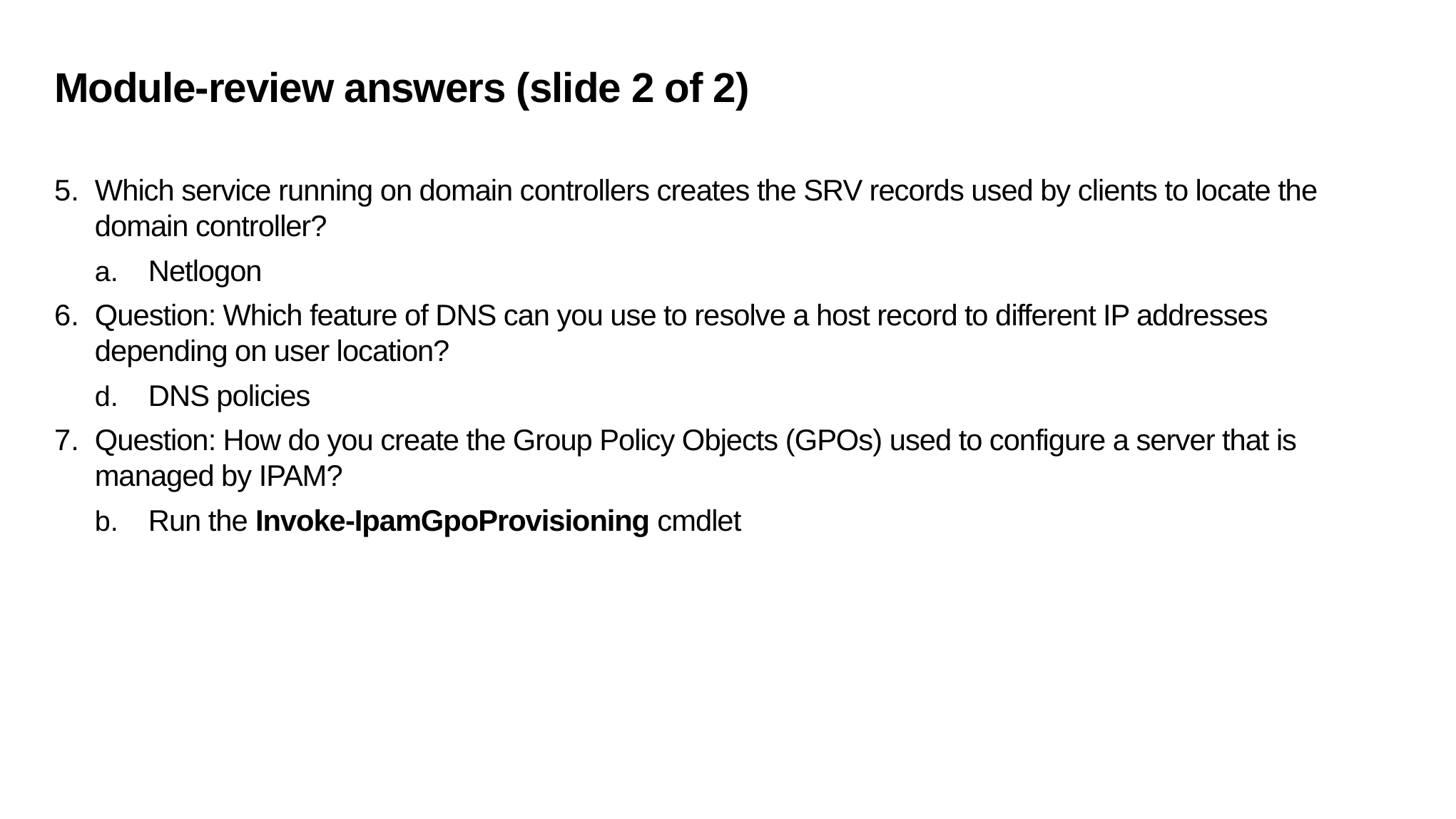

# Module-review answers (slide 2 of 2)
Which service running on domain controllers creates the SRV records used by clients to locate the domain controller?
Netlogon
Question: Which feature of DNS can you use to resolve a host record to different IP addresses depending on user location?
DNS policies
Question: How do you create the Group Policy Objects (GPOs) used to configure a server that is managed by IPAM?
Run the Invoke-IpamGpoProvisioning cmdlet